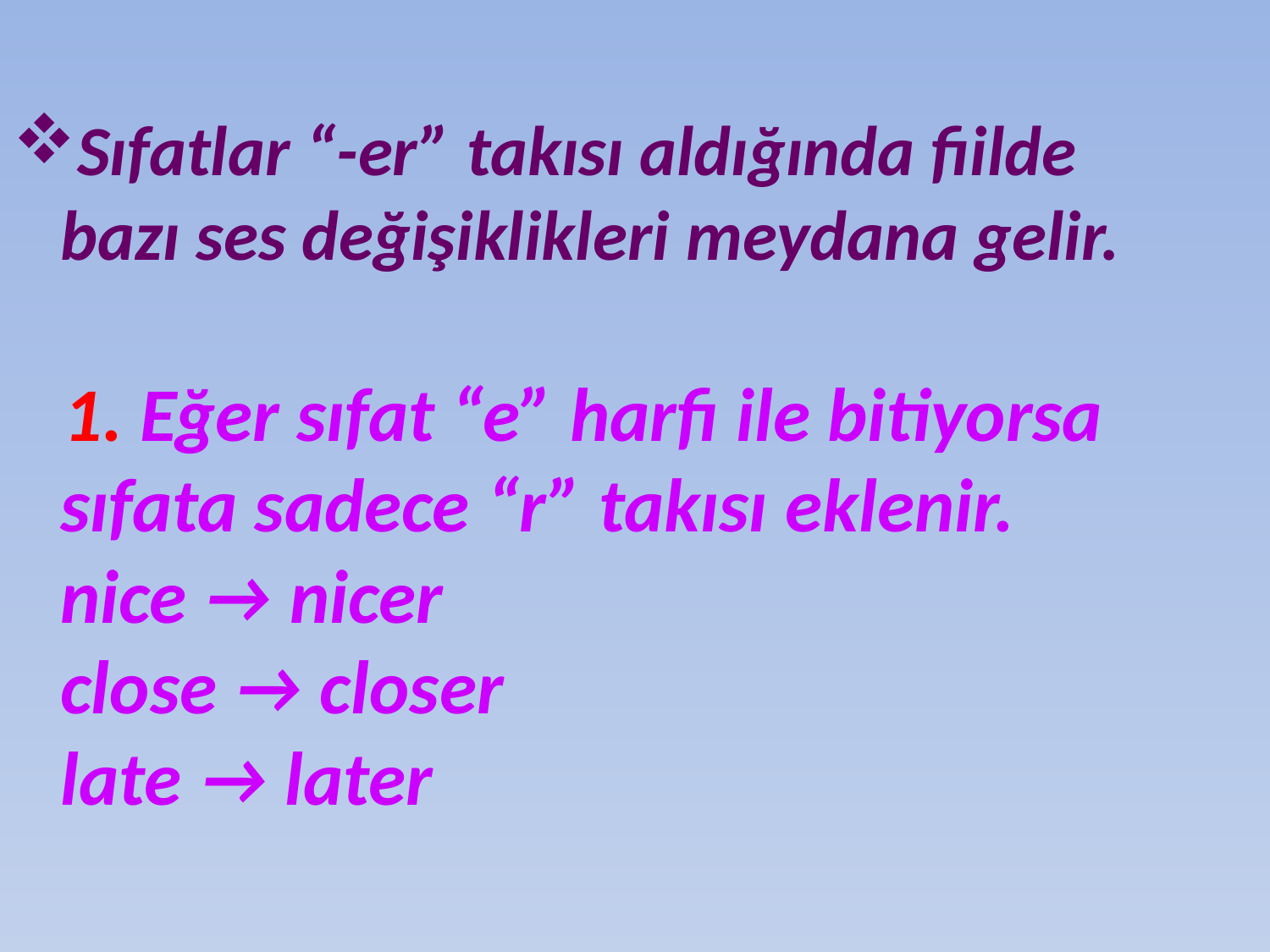

Sıfatlar “-er” takısı aldığında fiilde bazı ses değişiklikleri meydana gelir.
   1. Eğer sıfat “e” harfi ile bitiyorsa sıfata sadece “r” takısı eklenir.
nice → nicer
close → closer
late → later